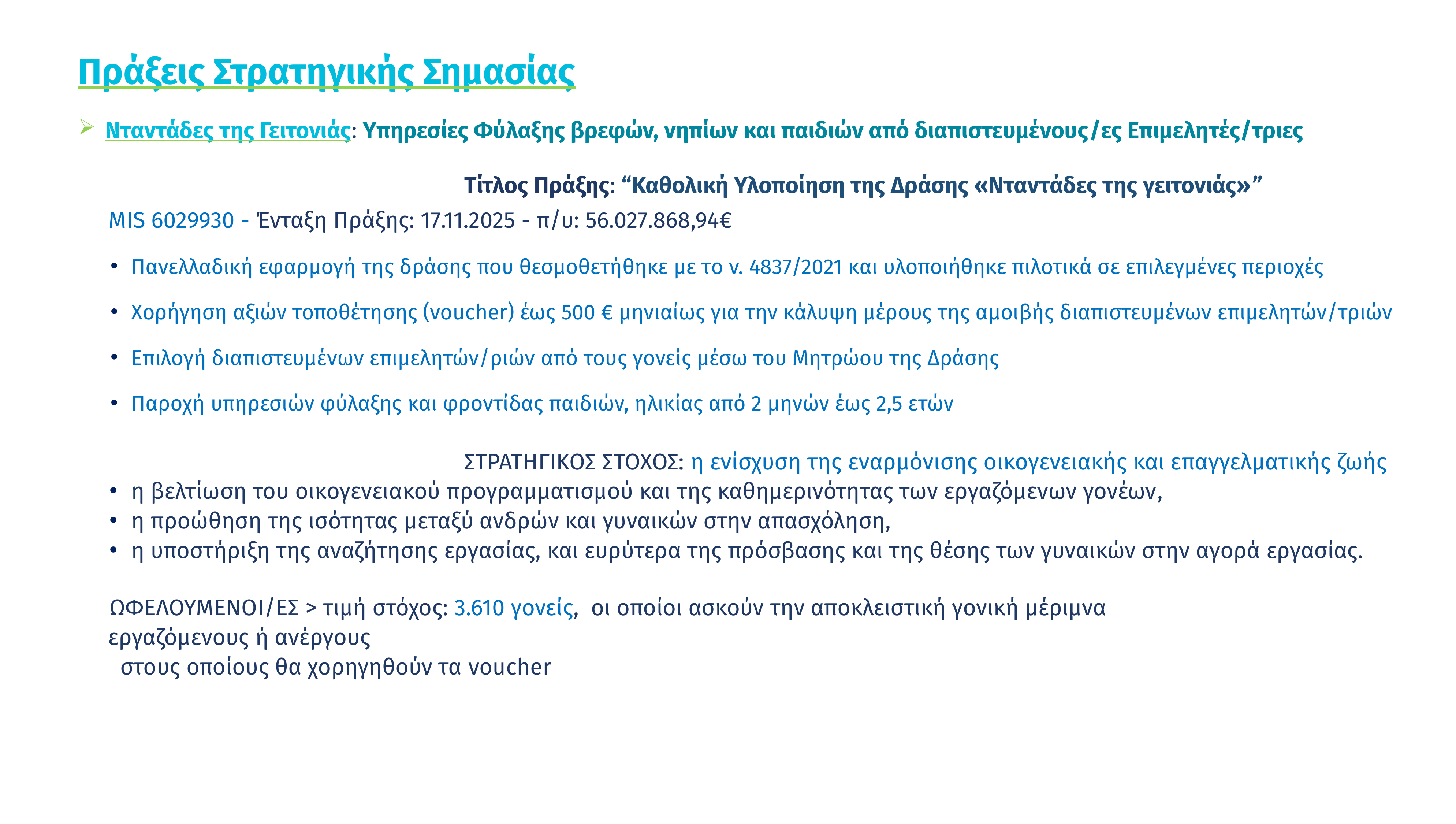

# Πράξεις Στρατηγικής Σημασίας
Νταντάδες της Γειτονιάς: Υπηρεσίες Φύλαξης βρεφών, νηπίων και παιδιών από διαπιστευμένους/ες Επιμελητές/τριες

Τίτλος Πράξης: “Καθολική Υλοποίηση της Δράσης «Νταντάδες της γειτονιάς»”
MIS 6029930 - Ένταξη Πράξης: 17.11.2025 - π/υ: 56.027.868,94€
Πανελλαδική εφαρμογή της δράσης που θεσμοθετήθηκε με το ν. 4837/2021 και υλοποιήθηκε πιλοτικά σε επιλεγμένες περιοχές
Χορήγηση αξιών τοποθέτησης (voucher) έως 500 € μηνιαίως για την κάλυψη μέρους της αμοιβής διαπιστευμένων επιμελητών/τριών
Επιλογή διαπιστευμένων επιμελητών/ριών από τους γονείς μέσω του Μητρώου της Δράσης
Παροχή υπηρεσιών φύλαξης και φροντίδας παιδιών, ηλικίας από 2 μηνών έως 2,5 ετών

ΣΤΡΑΤΗΓΙΚΟΣ ΣΤΟΧΟΣ: η ενίσχυση της εναρμόνισης οικογενειακής και επαγγελματικής ζωής
η βελτίωση του οικογενειακού προγραμματισμού και της καθημερινότητας των εργαζόμενων γονέων,
η προώθηση της ισότητας μεταξύ ανδρών και γυναικών στην απασχόληση,
η υποστήριξη της αναζήτησης εργασίας, και ευρύτερα της πρόσβασης και της θέσης των γυναικών στην αγορά εργασίας.

ΩΦΕΛΟΥΜΕΝΟΙ/ΕΣ > τιμή στόχος: 3.610 γονείς,  οι οποίοι ασκούν την αποκλειστική γονική μέριμνα
     εργαζόμενους ή ανέργους
       στους οποίους θα χορηγηθούν τα voucher